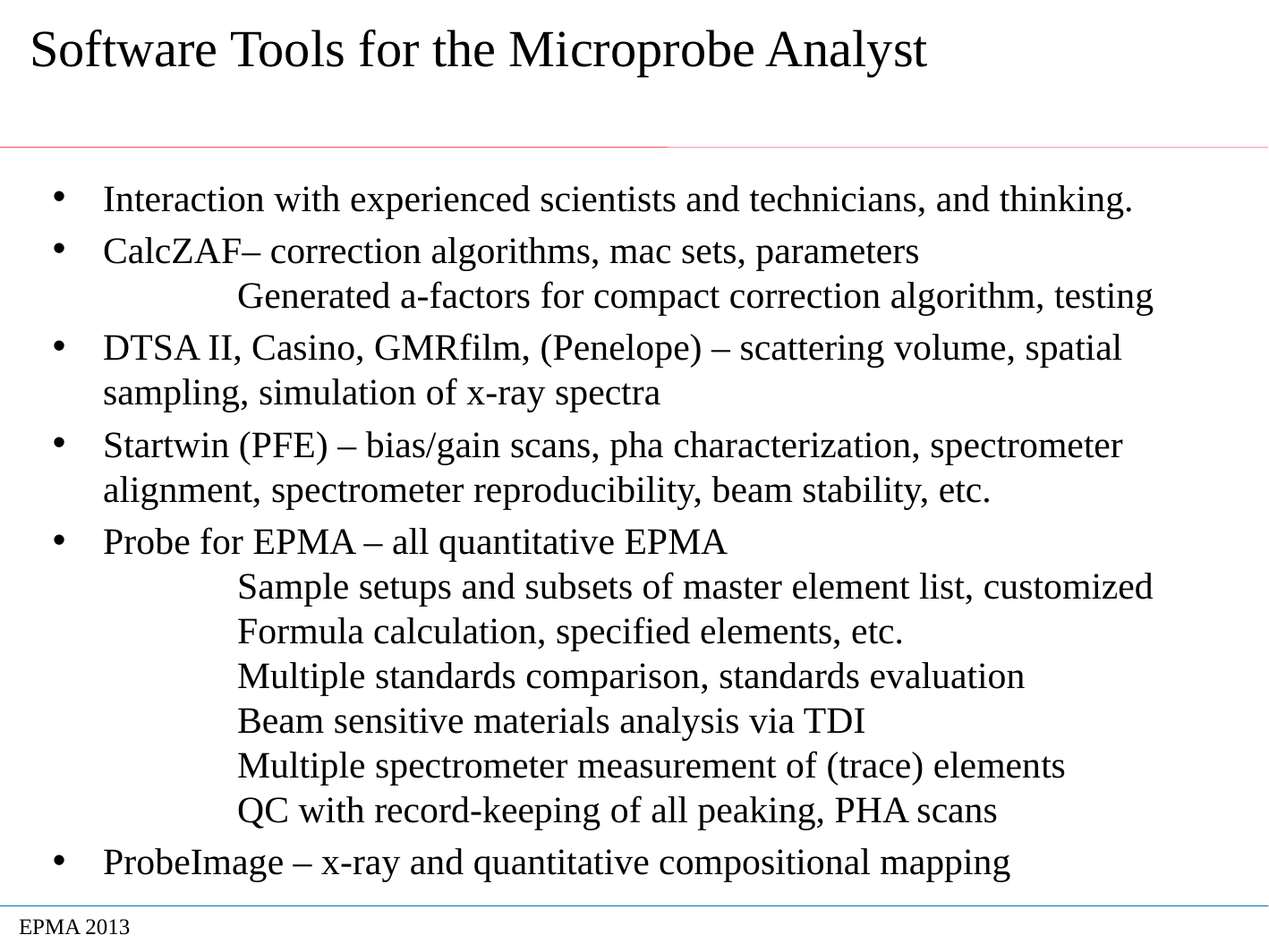

# Software Tools for the Microprobe Analyst
Interaction with experienced scientists and technicians, and thinking.
CalcZAF– correction algorithms, mac sets, parameters
	Generated a-factors for compact correction algorithm, testing
DTSA II, Casino, GMRfilm, (Penelope) – scattering volume, spatial sampling, simulation of x-ray spectra
Startwin (PFE) – bias/gain scans, pha characterization, spectrometer alignment, spectrometer reproducibility, beam stability, etc.
Probe for EPMA – all quantitative EPMA
	Sample setups and subsets of master element list, customized
	Formula calculation, specified elements, etc.
	Multiple standards comparison, standards evaluation
	Beam sensitive materials analysis via TDI
	Multiple spectrometer measurement of (trace) elements
	QC with record-keeping of all peaking, PHA scans
ProbeImage – x-ray and quantitative compositional mapping

EPMA 2013